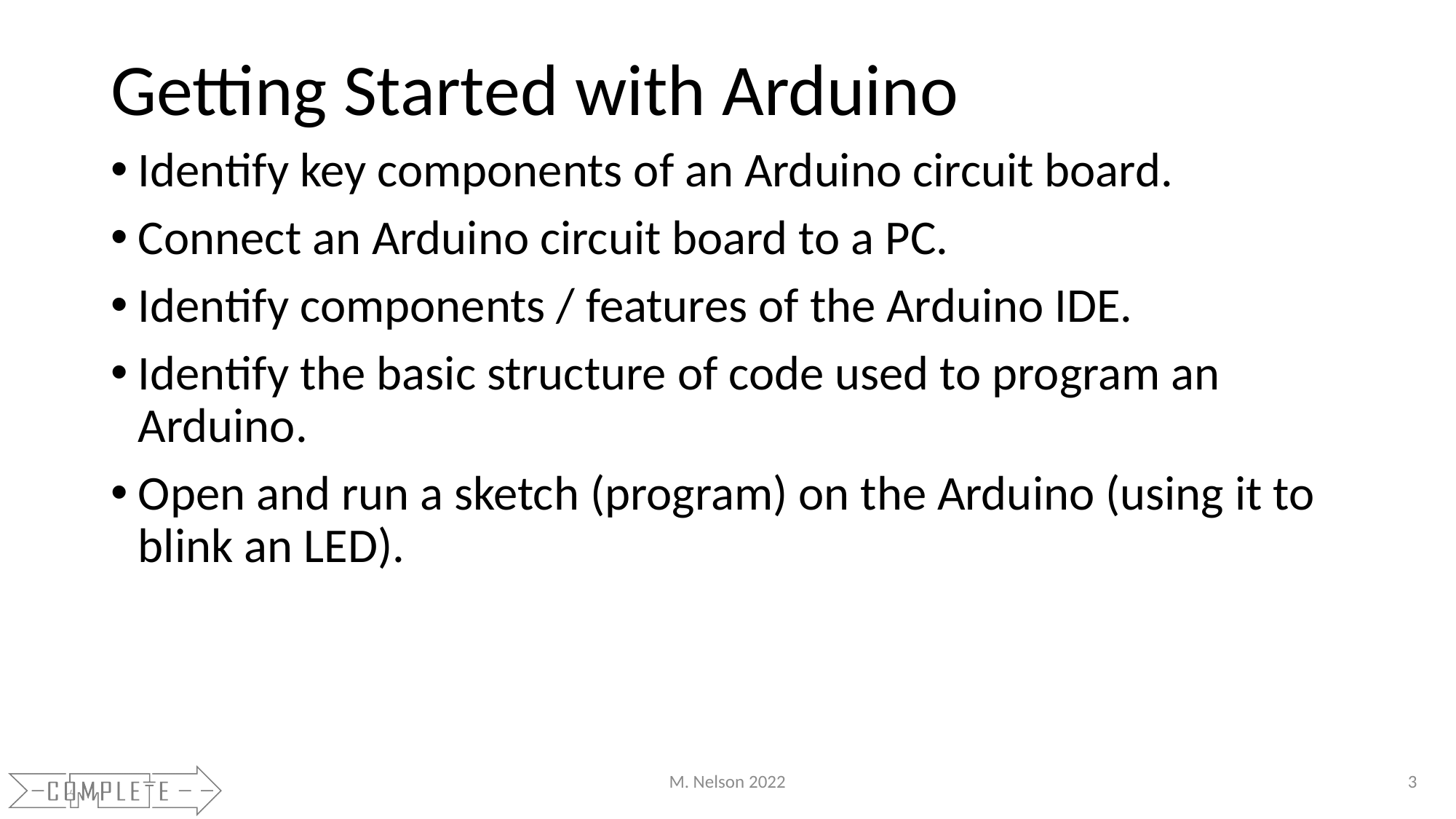

# Getting Started with Arduino
Identify key components of an Arduino circuit board.
Connect an Arduino circuit board to a PC.
Identify components / features of the Arduino IDE.
Identify the basic structure of code used to program an Arduino.
Open and run a sketch (program) on the Arduino (using it to blink an LED).

M. Nelson 2022
3